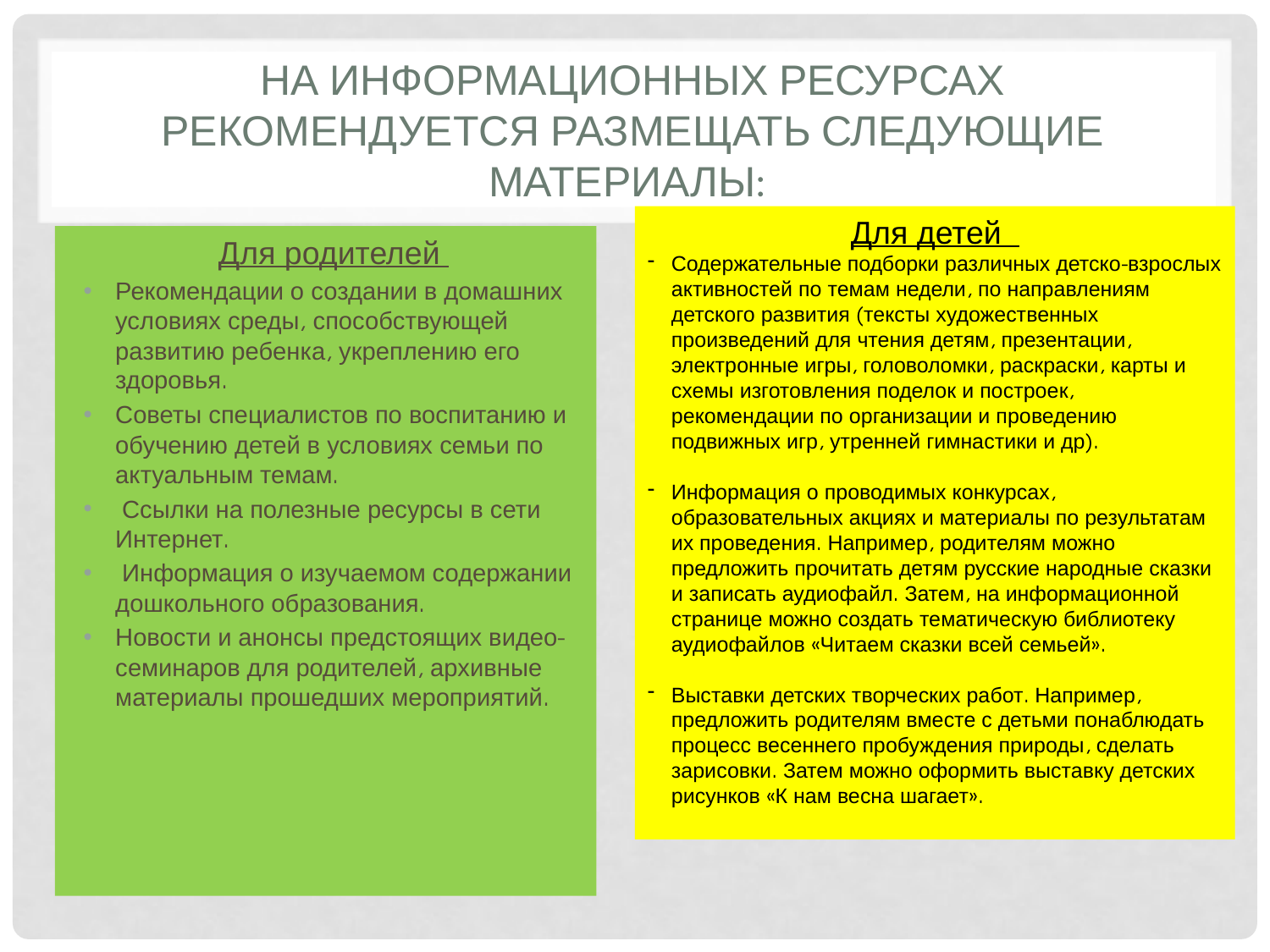

# На информационных ресурсах рекомендуется размещать следующие материалы:
Для детей
Содержательные подборки различных детско-взрослых активностей по темам недели, по направлениям детского развития (тексты художественных произведений для чтения детям, презентации, электронные игры, головоломки, раскраски, карты и схемы изготовления поделок и построек, рекомендации по организации и проведению подвижных игр, утренней гимнастики и др).

Информация о проводимых конкурсах, образовательных акциях и материалы по результатам их проведения. Например, родителям можно предложить прочитать детям русские народные сказки и записать аудиофайл. Затем, на информационной странице можно создать тематическую библиотеку аудиофайлов «Читаем сказки всей семьей».

Выставки детских творческих работ. Например, предложить родителям вместе с детьми понаблюдать процесс весеннего пробуждения природы, сделать зарисовки. Затем можно оформить выставку детских рисунков «К нам весна шагает».

Для родителей
Рекомендации о создании в домашних условиях среды, способствующей развитию ребенка, укреплению его здоровья.
Советы специалистов по воспитанию и обучению детей в условиях семьи по актуальным темам.
 Ссылки на полезные ресурсы в сети Интернет.
 Информация о изучаемом содержании дошкольного образования.
Новости и анонсы предстоящих видео- семинаров для родителей, архивные материалы прошедших мероприятий.